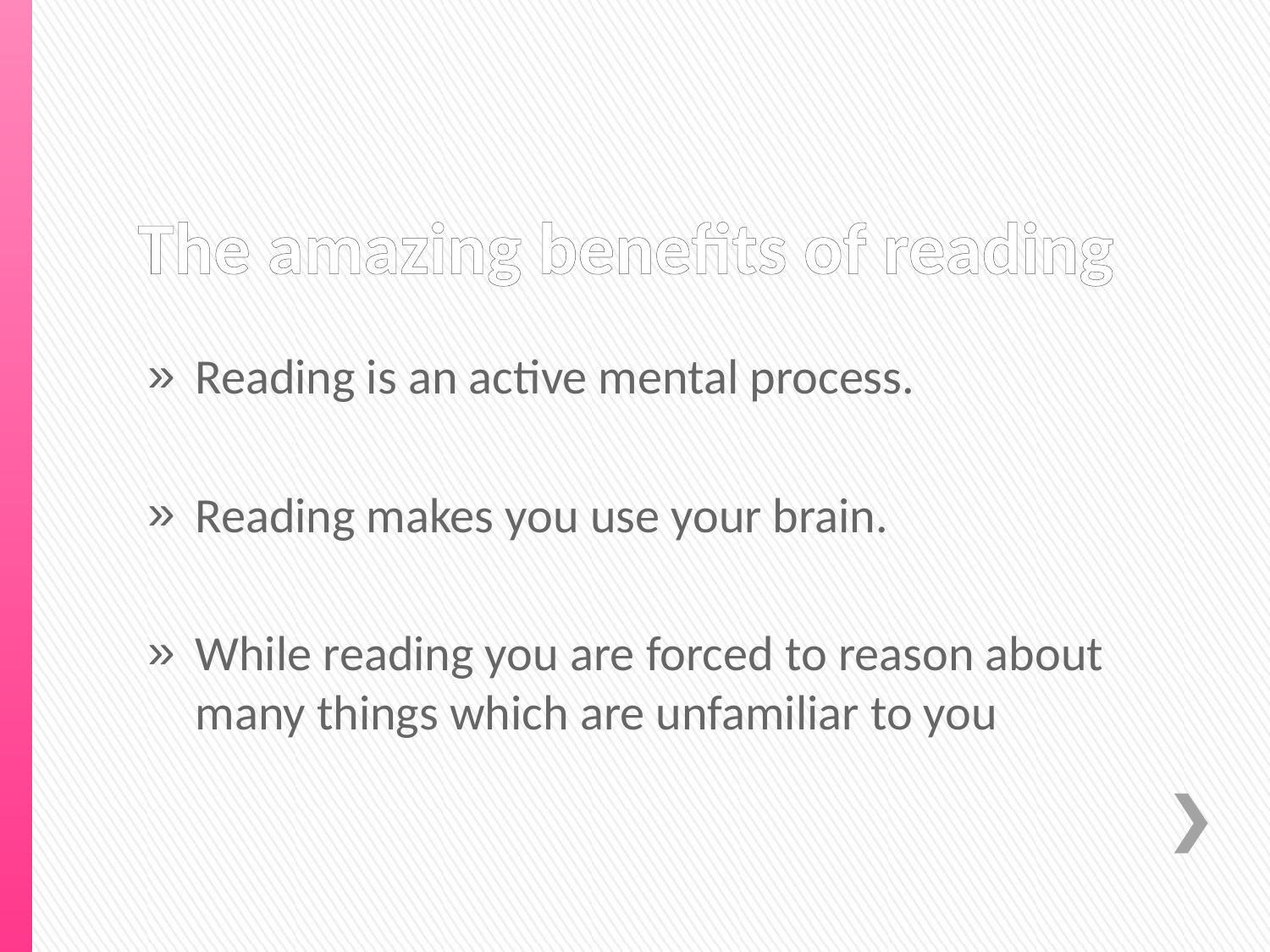

# The amazing benefits of reading
Reading is an active mental process.

Reading makes you use your brain.

While reading you are forced to reason about many things which are unfamiliar to you